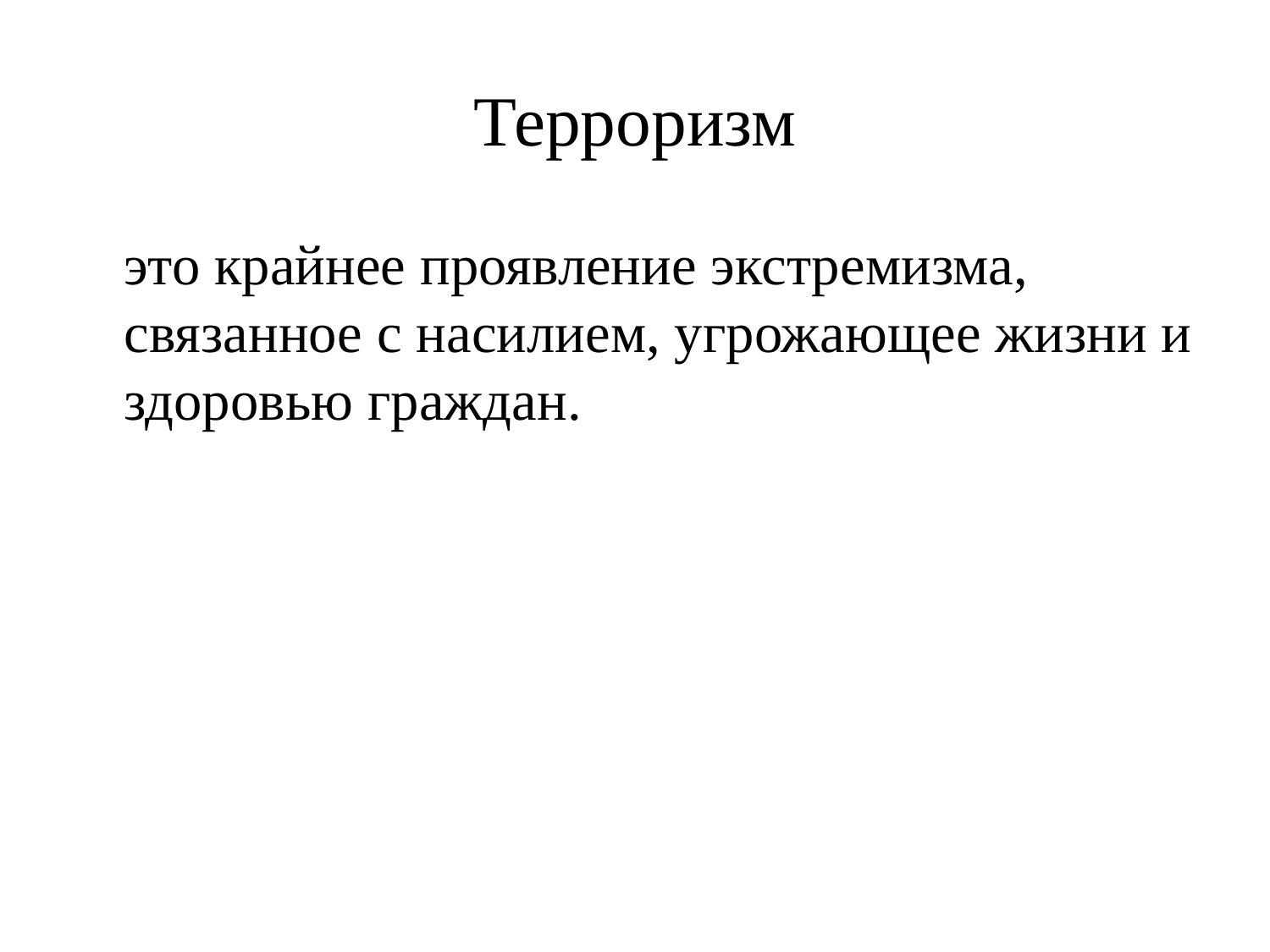

# Терроризм
это крайнее проявление экстремизма, связанное с насилием, угрожающее жизни и здоровью граждан.